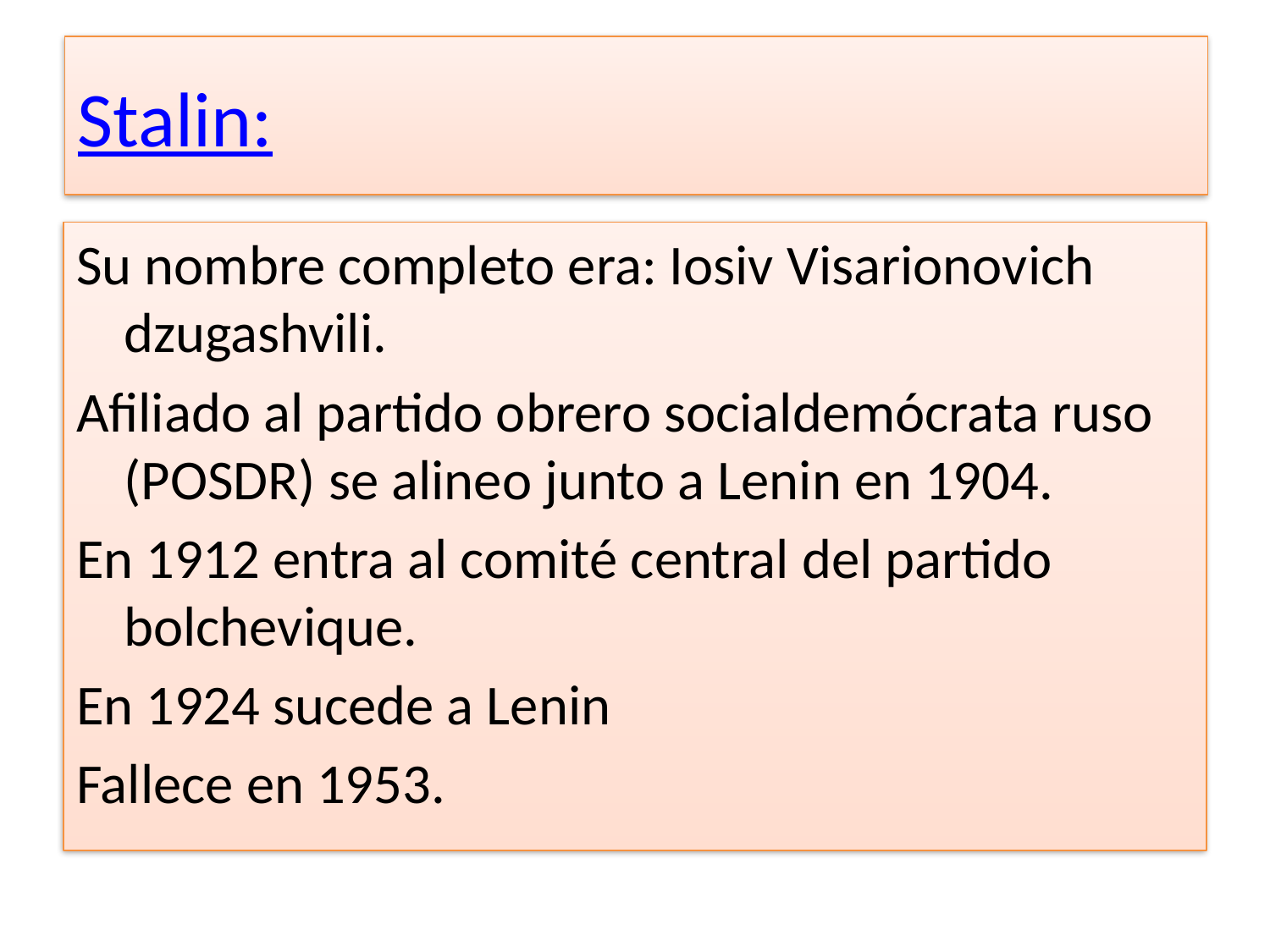

# Stalin:
Su nombre completo era: Iosiv Visarionovich dzugashvili.
Afiliado al partido obrero socialdemócrata ruso (POSDR) se alineo junto a Lenin en 1904.
En 1912 entra al comité central del partido bolchevique.
En 1924 sucede a Lenin
Fallece en 1953.